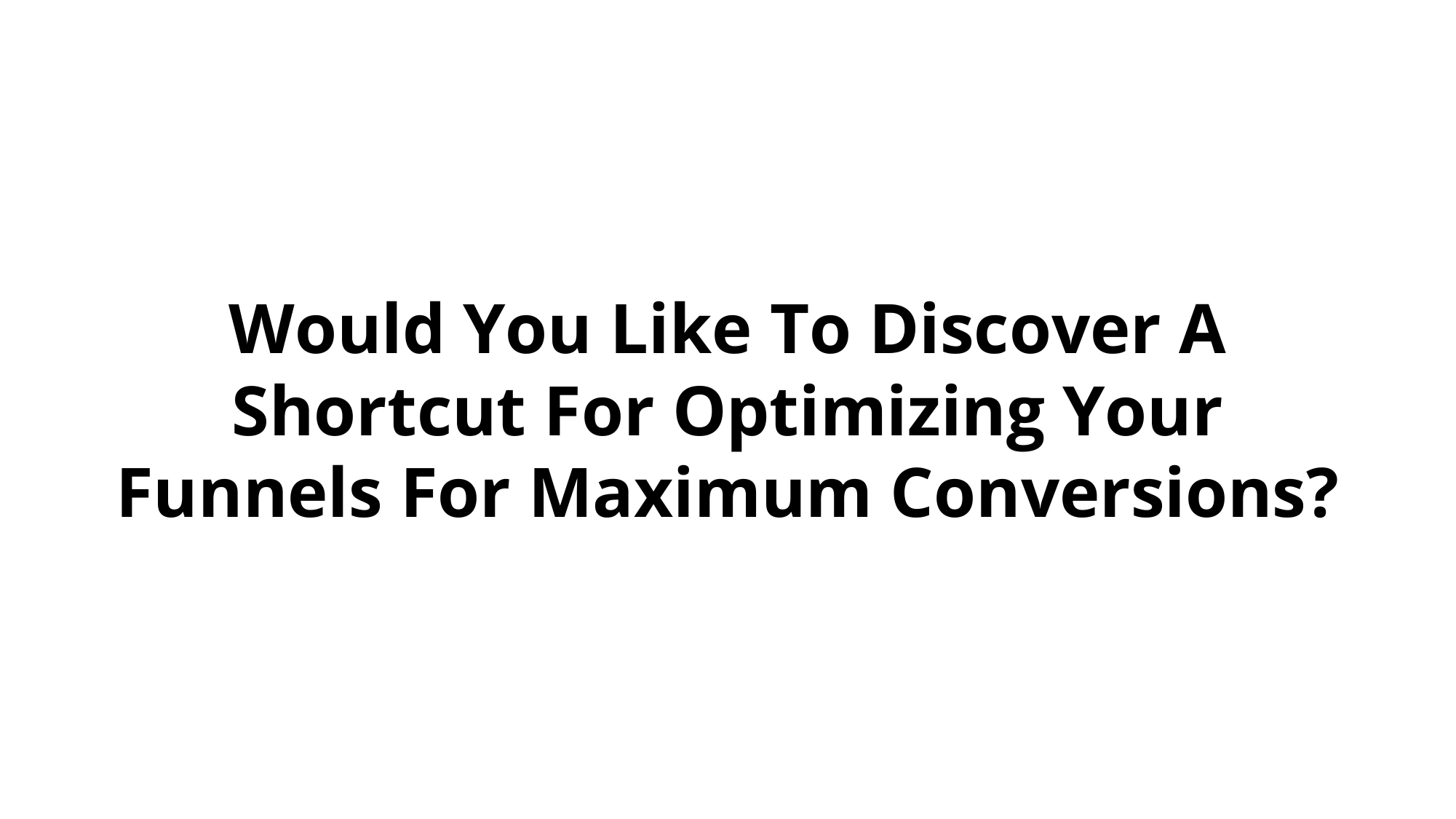

Would You Like To Discover A Shortcut For Optimizing Your Funnels For Maximum Conversions?